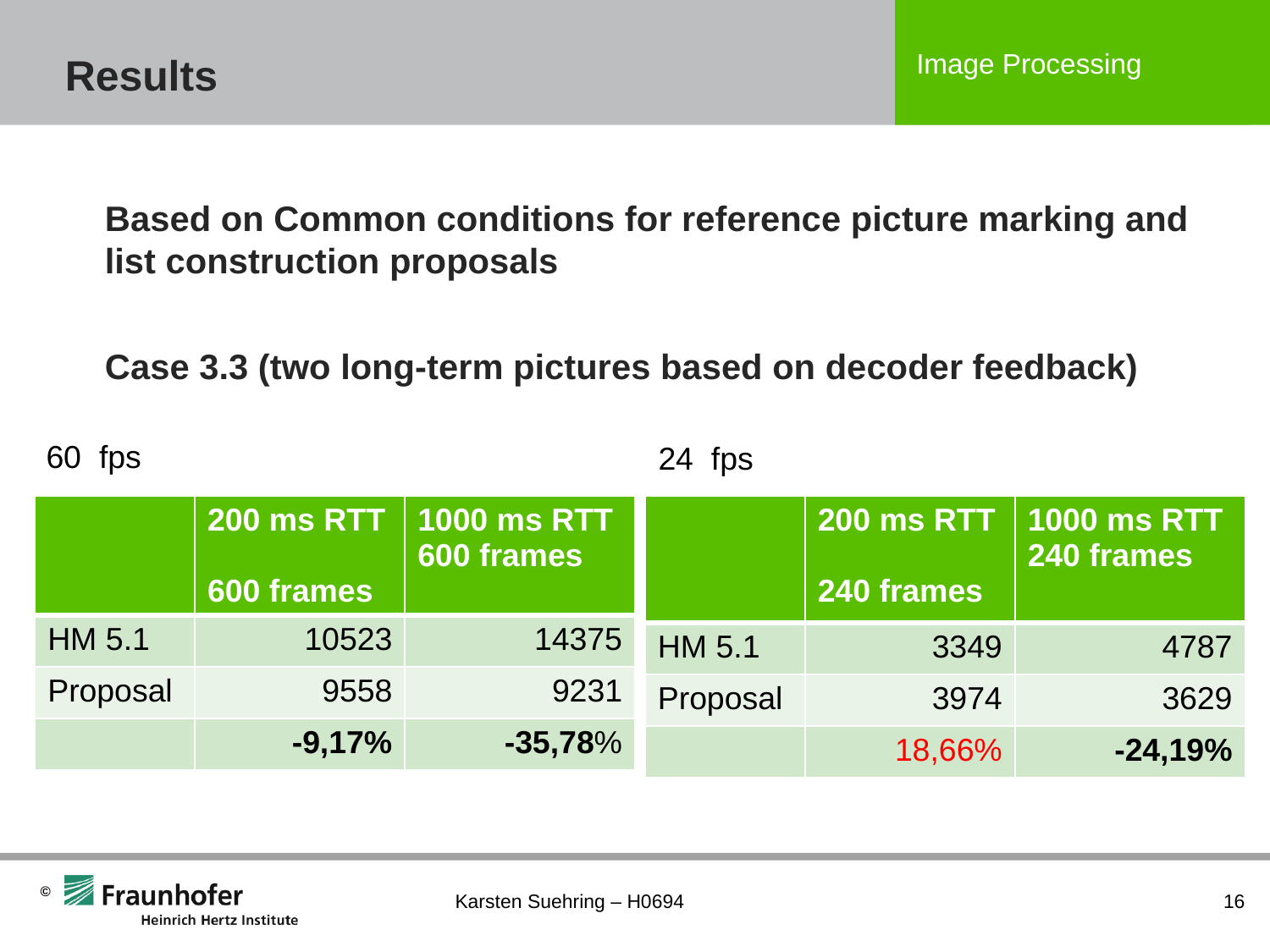

# Results
Based on Common conditions for reference picture marking and list construction proposals

Case 3.3 (two long-term pictures based on decoder feedback)
60  fps
24  fps
|  | 200 ms RTT 600 frames | 1000 ms RTT 600 frames |
| --- | --- | --- |
| HM 5.1 | 10523 | 14375 |
| Proposal | 9558 | 9231 |
|  | -9,17% | -35,78% |
|  | 200 ms RTT 240 frames | 1000 ms RTT 240 frames |
| --- | --- | --- |
| HM 5.1 | 3349 | 4787 |
| Proposal | 3974 | 3629 |
|  | 18,66% | -24,19% |
Karsten Suehring – H0694
16